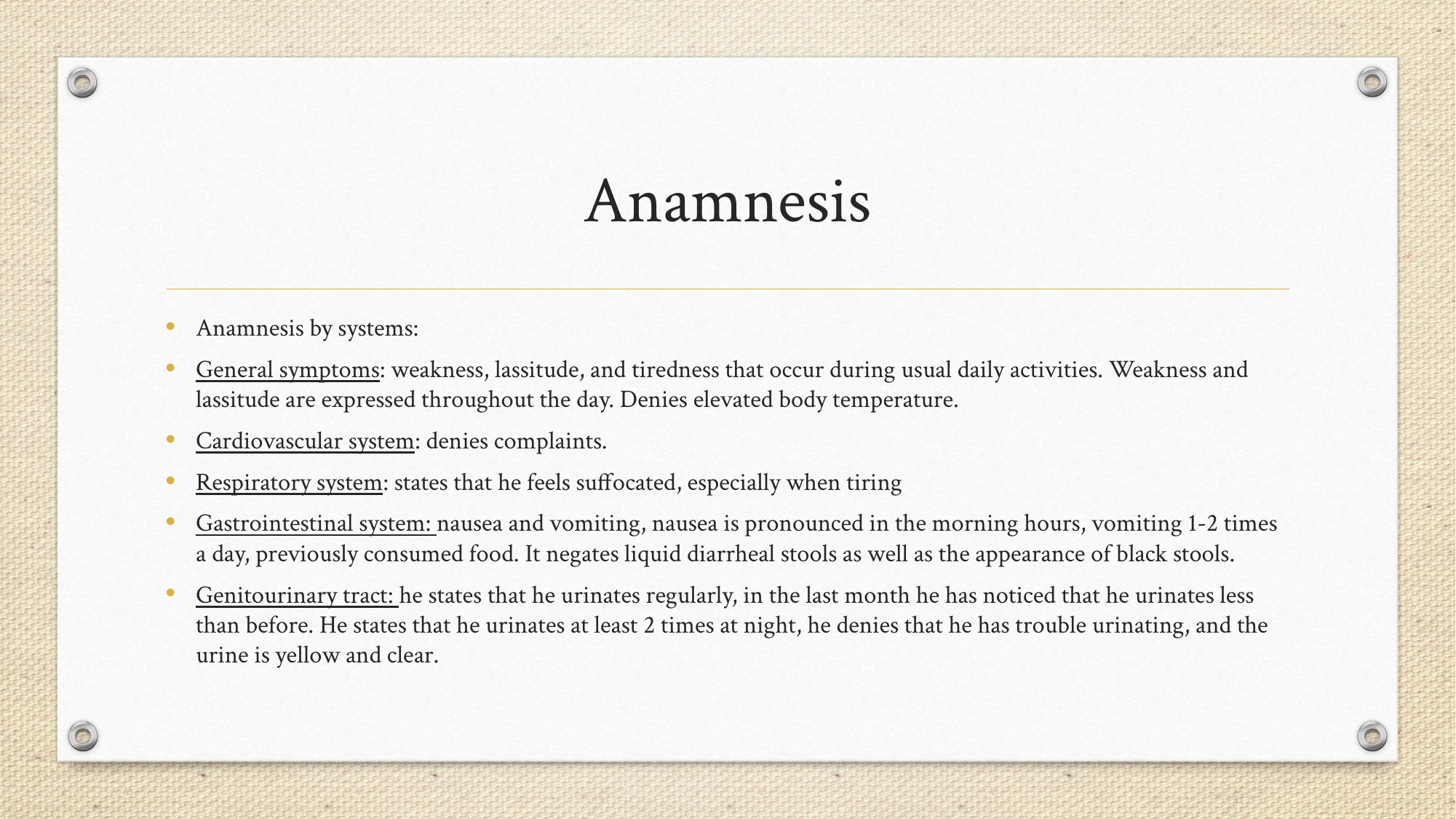

# Anamnesis
Anamnesis by systems:
General symptoms: weakness, lassitude, and tiredness that occur during usual daily activities. Weakness and lassitude are expressed throughout the day. Denies elevated body temperature.
Cardiovascular system: denies complaints.
Respiratory system: states that he feels suffocated, especially when tiring
Gastrointestinal system: nausea and vomiting, nausea is pronounced in the morning hours, vomiting 1-2 times a day, previously consumed food. It negates liquid diarrheal stools as well as the appearance of black stools.
Genitourinary tract: he states that he urinates regularly, in the last month he has noticed that he urinates less than before. He states that he urinates at least 2 times at night, he denies that he has trouble urinating, and the urine is yellow and clear.